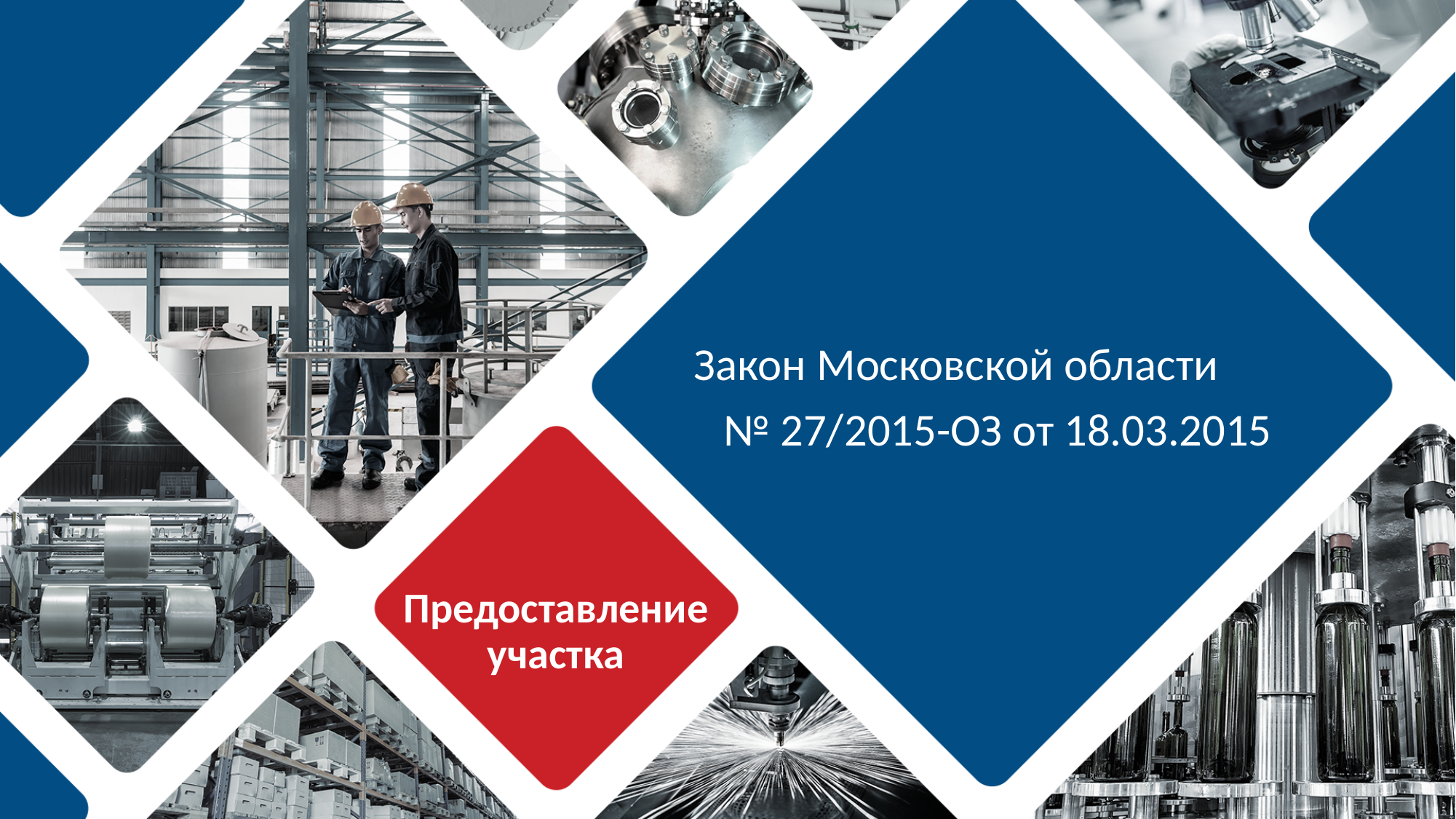

# Закон Московской области          № 27/2015-ОЗ от 18.03.2015
Предоставление участка